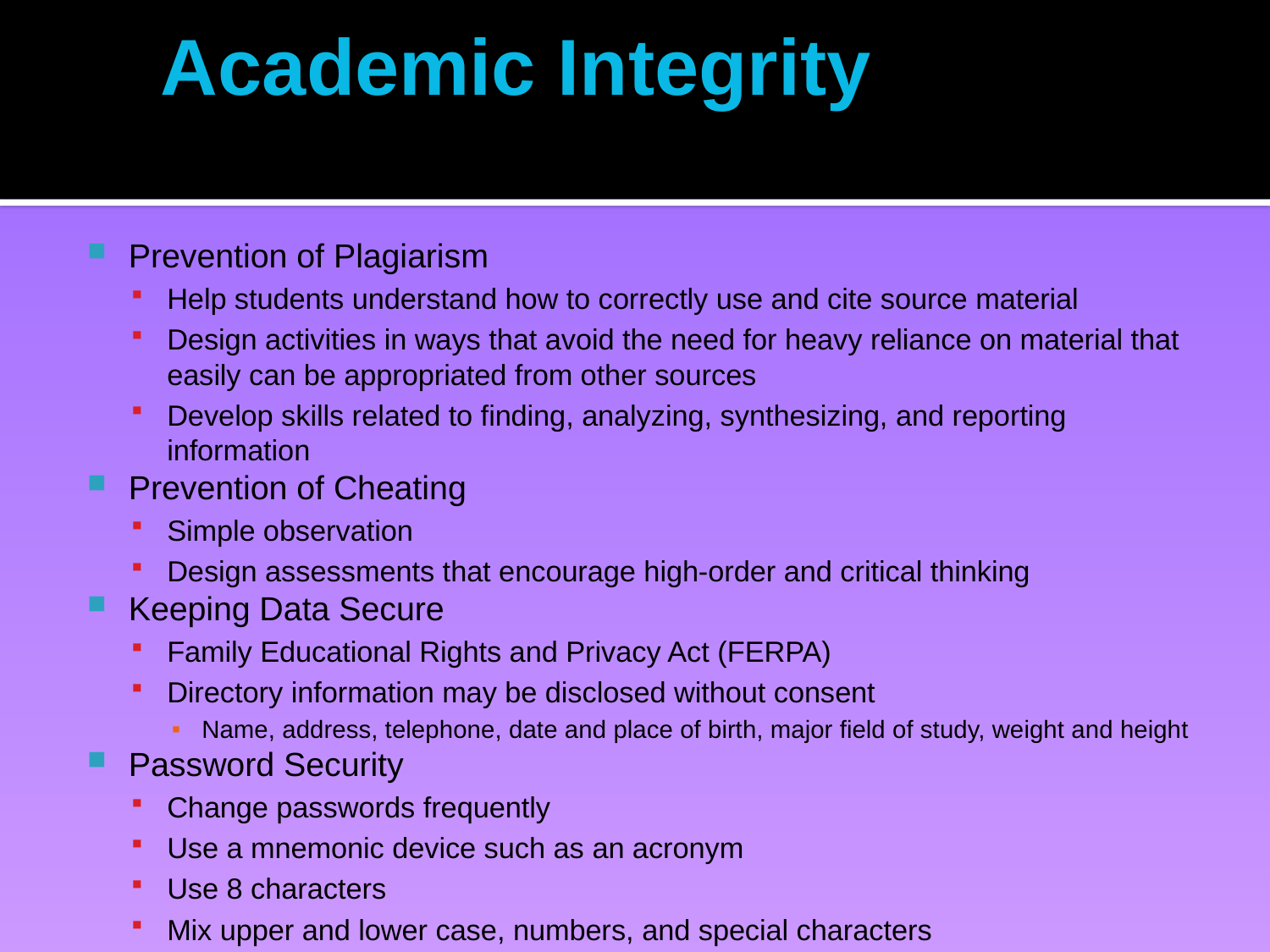

# Academic Integrity
Prevention of Plagiarism
Help students understand how to correctly use and cite source material
Design activities in ways that avoid the need for heavy reliance on material that easily can be appropriated from other sources
Develop skills related to finding, analyzing, synthesizing, and reporting information
Prevention of Cheating
Simple observation
Design assessments that encourage high-order and critical thinking
Keeping Data Secure
Family Educational Rights and Privacy Act (FERPA)
Directory information may be disclosed without consent
Name, address, telephone, date and place of birth, major field of study, weight and height
Password Security
Change passwords frequently
Use a mnemonic device such as an acronym
Use 8 characters
Mix upper and lower case, numbers, and special characters